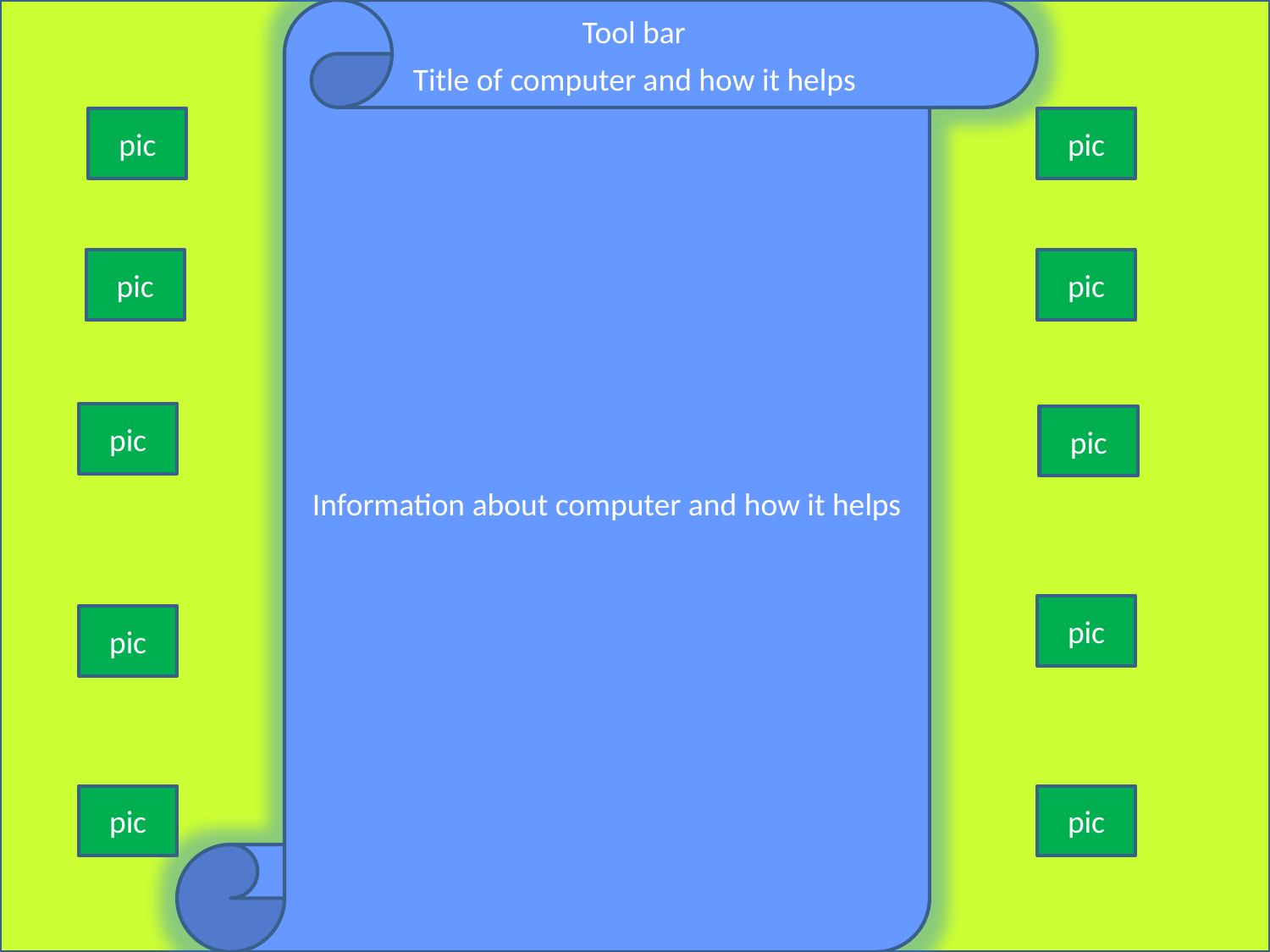

Information about computer and how it helps
Tool bar
#
Title of computer and how it helps
pic
pic

pic
pic
pic
pic
pic
pic
pic
pic